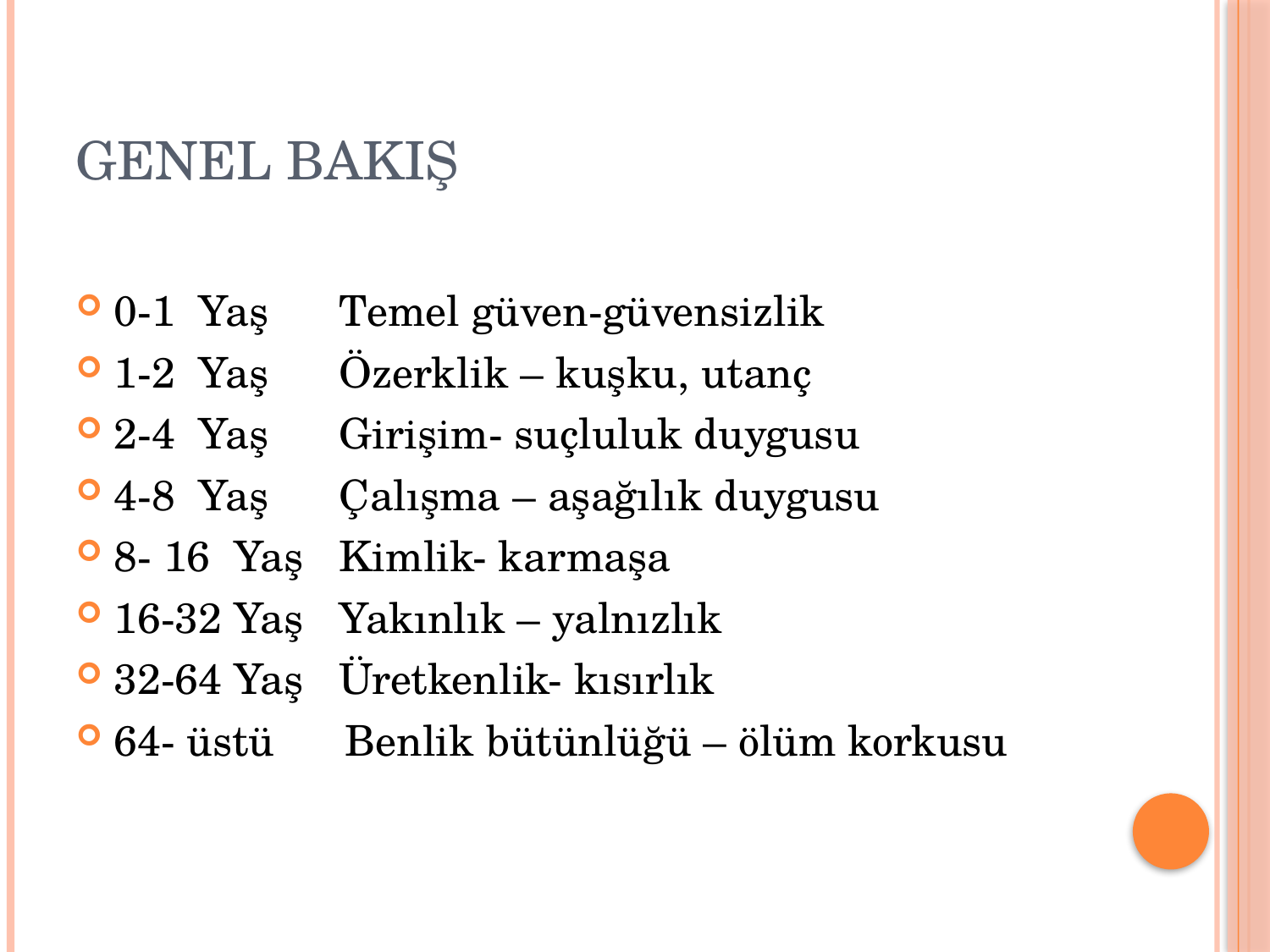

# Genel Bakış
0-1  Yaş      Temel güven-güvensizlik
1-2  Yaş      Özerklik – kuşku, utanç
2-4  Yaş      Girişim- suçluluk duygusu
4-8  Yaş      Çalışma – aşağılık duygusu
8- 16  Yaş   Kimlik- karmaşa
16-32 Yaş   Yakınlık – yalnızlık
32-64 Yaş   Üretkenlik- kısırlık
64- üstü      Benlik bütünlüğü – ölüm korkusu